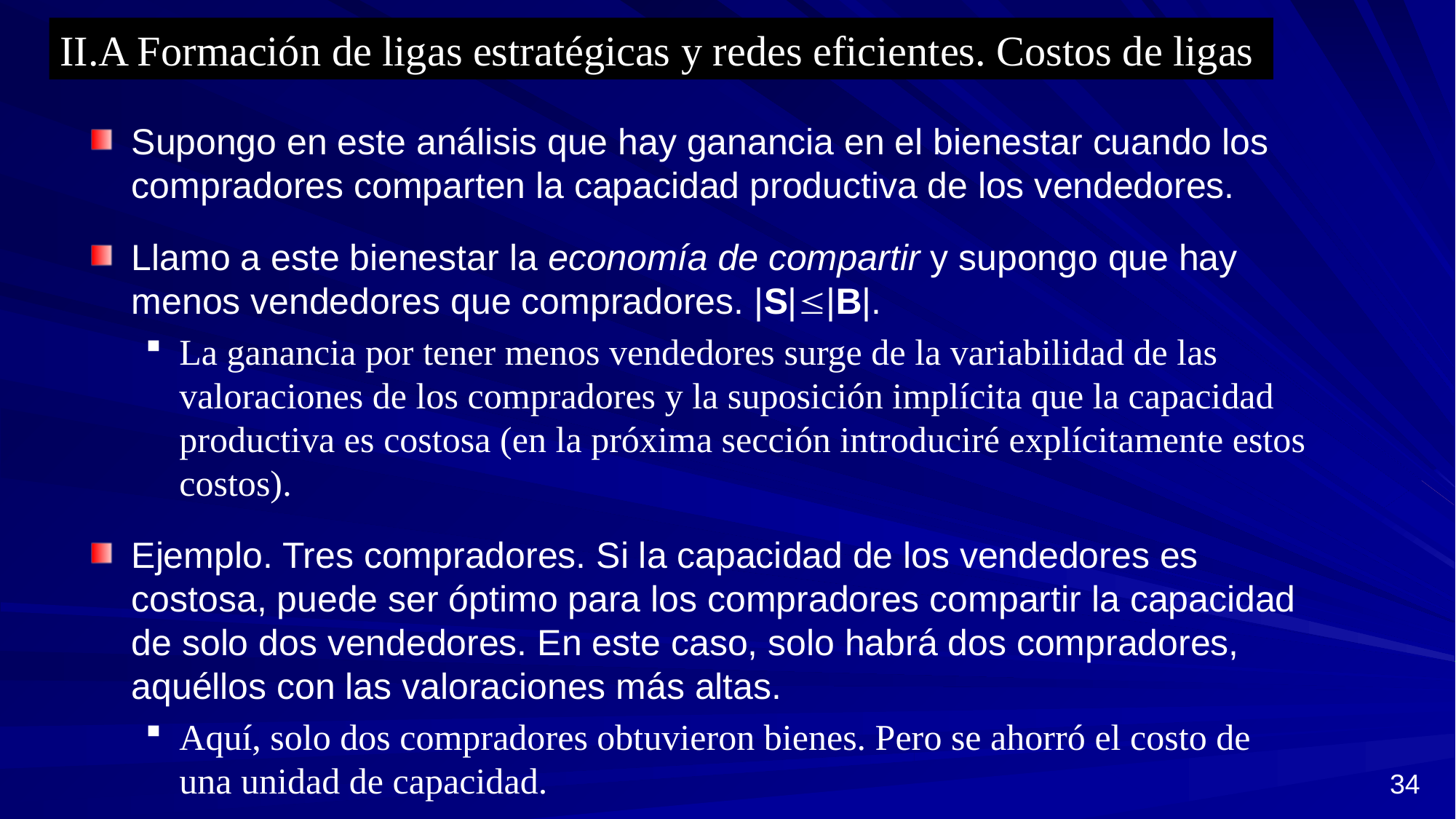

II.A Formación de ligas estratégicas y redes eficientes. Costos de ligas
Supongo en este análisis que hay ganancia en el bienestar cuando los compradores comparten la capacidad productiva de los vendedores.

Llamo a este bienestar la economía de compartir y supongo que hay menos vendedores que compradores. |S|≤|B|.
La ganancia por tener menos vendedores surge de la variabilidad de las valoraciones de los compradores y la suposición implícita que la capacidad productiva es costosa (en la próxima sección introduciré explícitamente estos costos).

Ejemplo. Tres compradores. Si la capacidad de los vendedores es costosa, puede ser óptimo para los compradores compartir la capacidad de solo dos vendedores. En este caso, solo habrá dos compradores, aquéllos con las valoraciones más altas.
Aquí, solo dos compradores obtuvieron bienes. Pero se ahorró el costo de una unidad de capacidad.
34